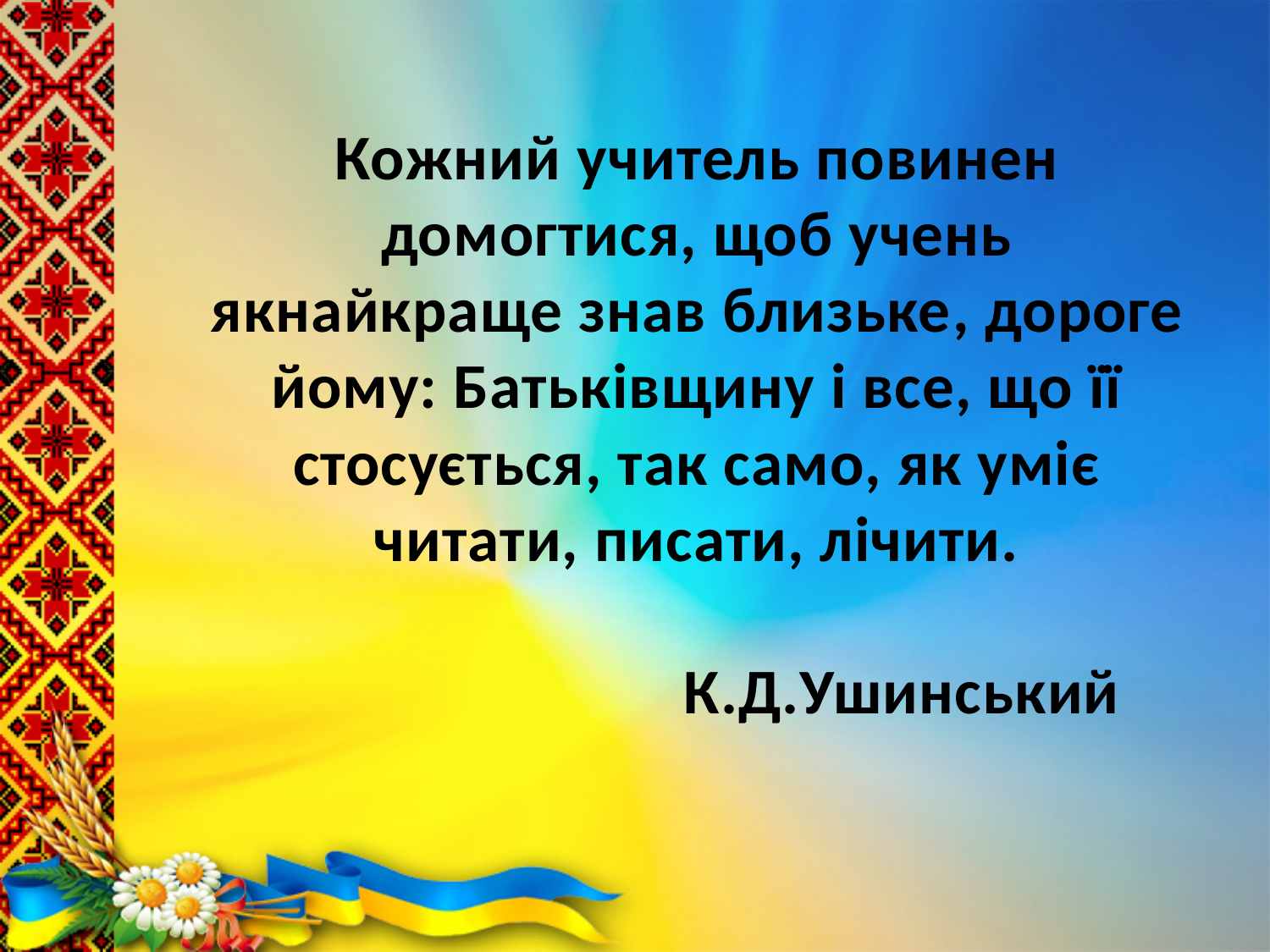

# Кожний учитель повинен домогтися, щоб учень якнайкраще знав близьке, дороге йому: Батьківщину і все, що її стосується, так само, як уміє читати, писати, лічити. К.Д.Ушинський